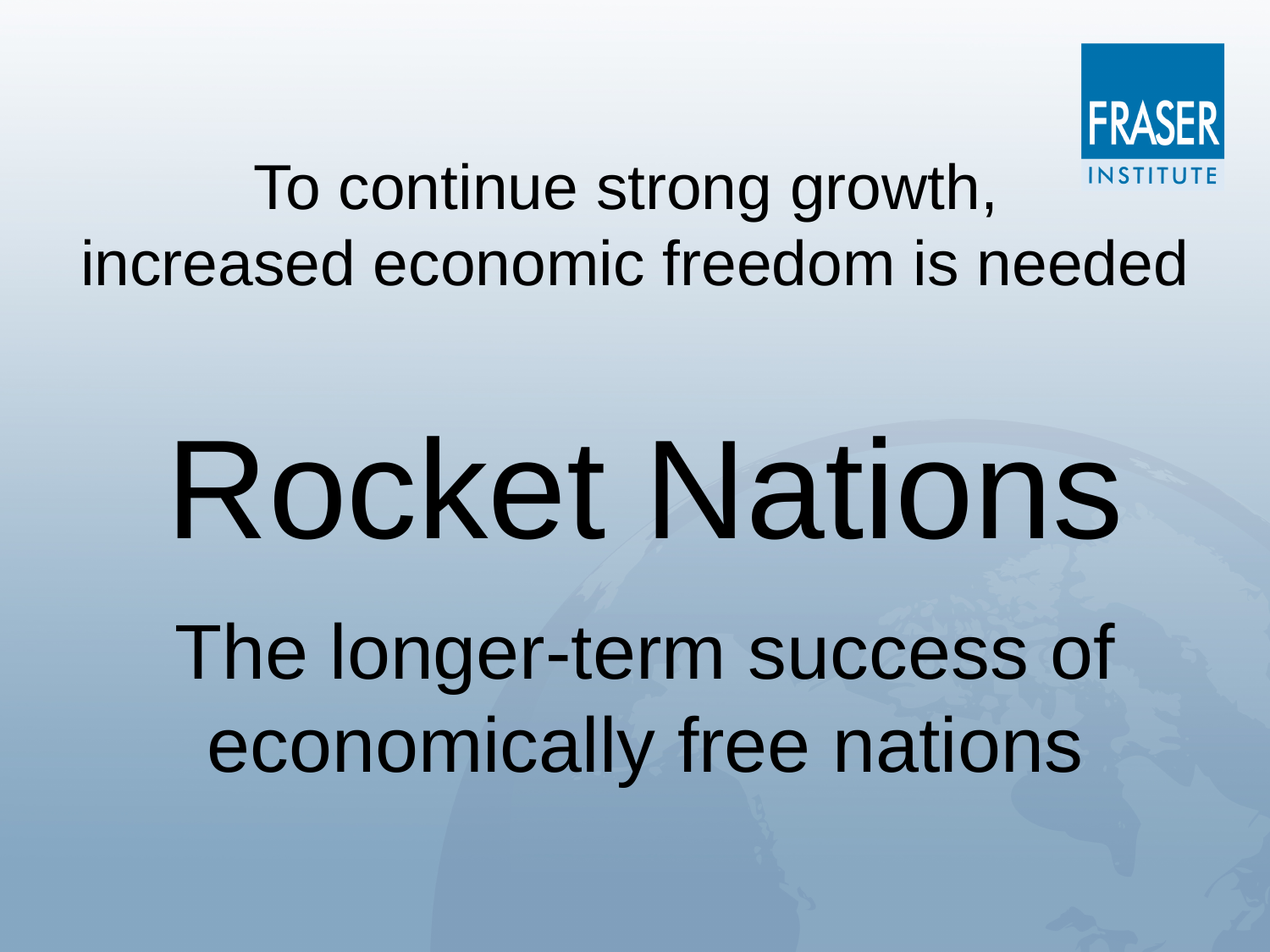

To continue strong growth,
increased economic freedom is needed
Rocket Nations
# The longer-term success of economically free nations